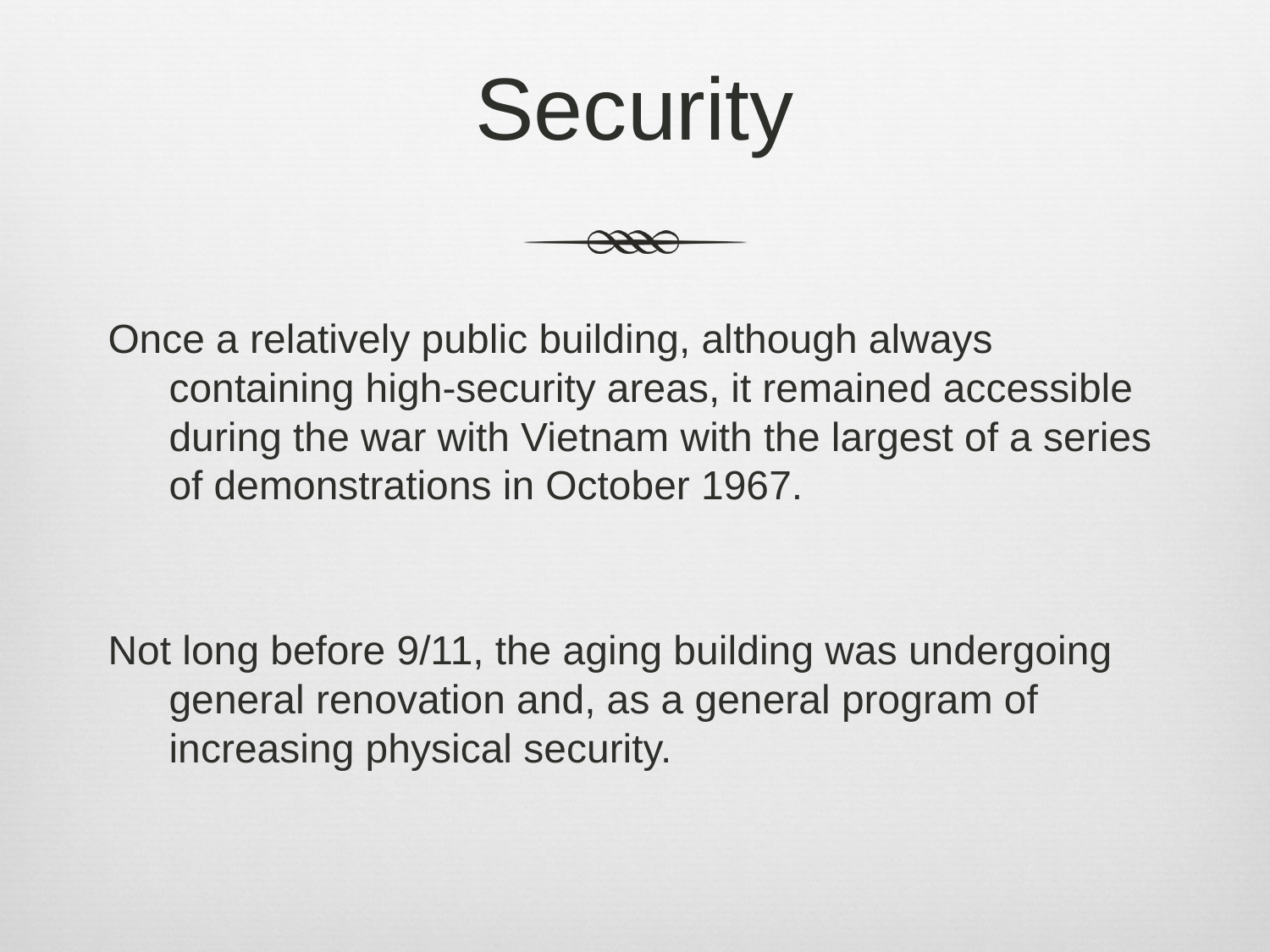

# Security
Once a relatively public building, although always containing high-security areas, it remained accessible during the war with Vietnam with the largest of a series of demonstrations in October 1967.

Not long before 9/11, the aging building was undergoing general renovation and, as a general program of increasing physical security.